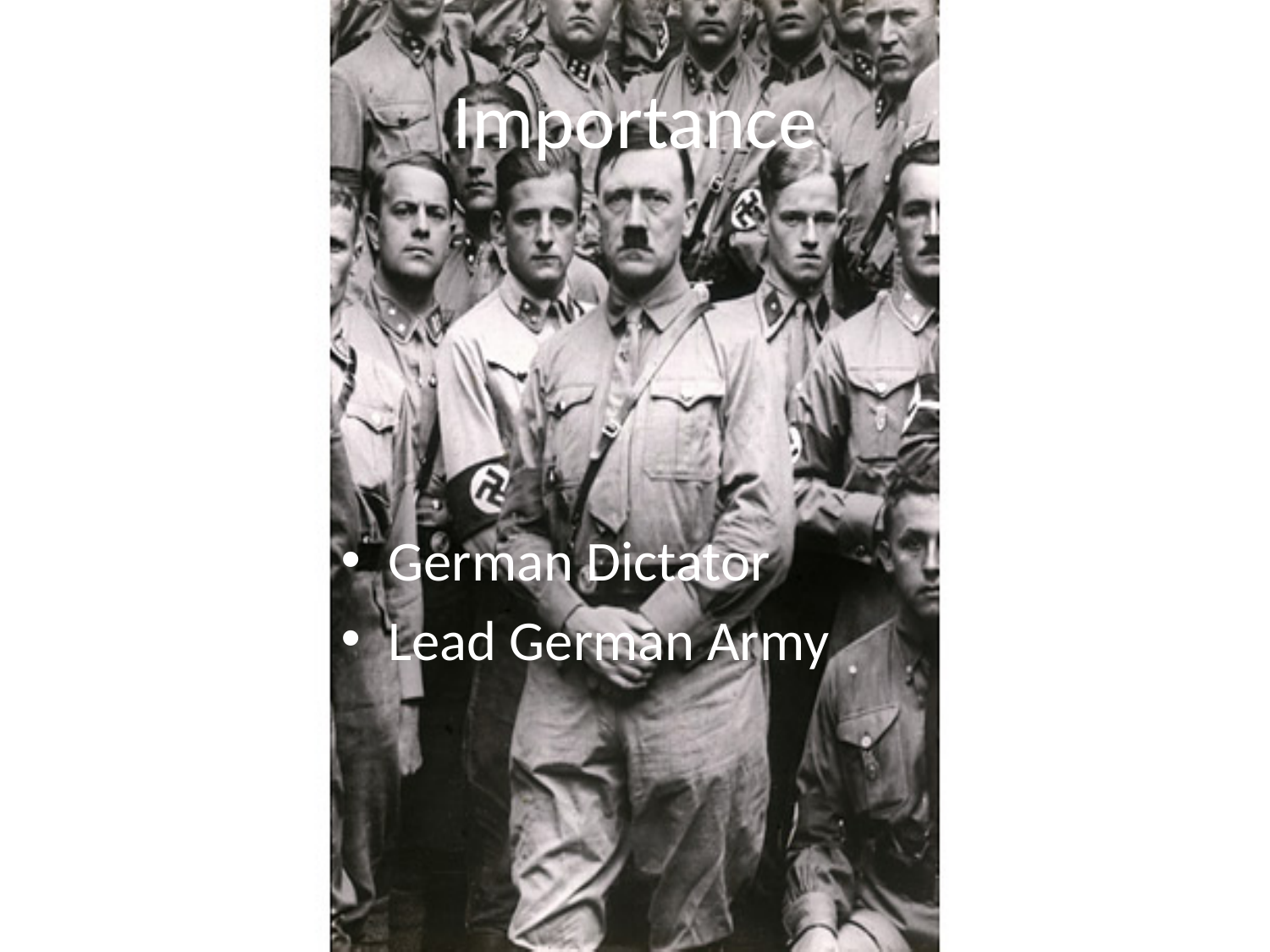

# Importance
German Dictator
Lead German Army